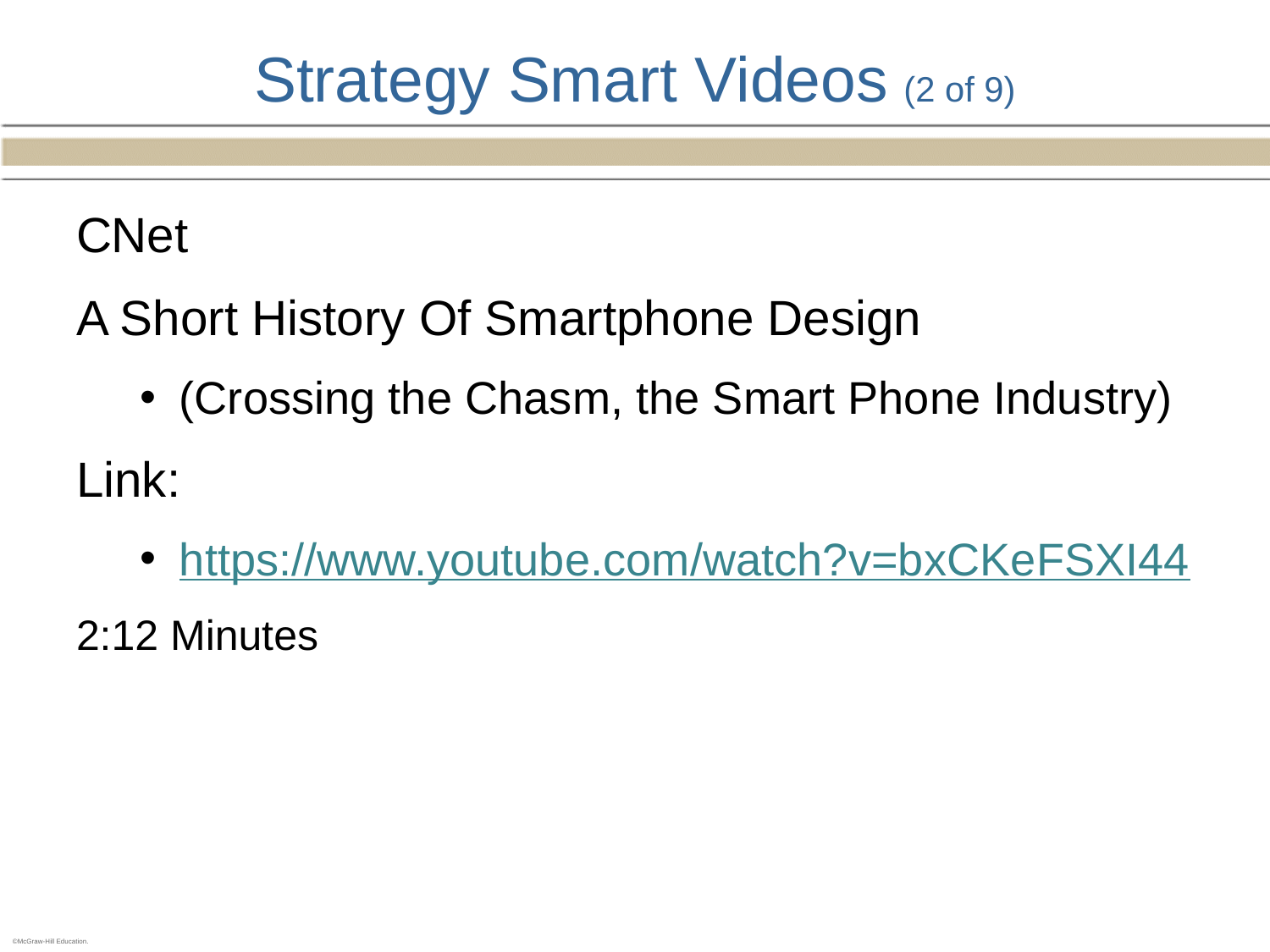

# Strategy Smart Videos (2 of 9)
CNet
A Short History Of Smartphone Design
(Crossing the Chasm, the Smart Phone Industry)
Link:
https://www.youtube.com/watch?v=bxCKeFSXI44
2:12 Minutes